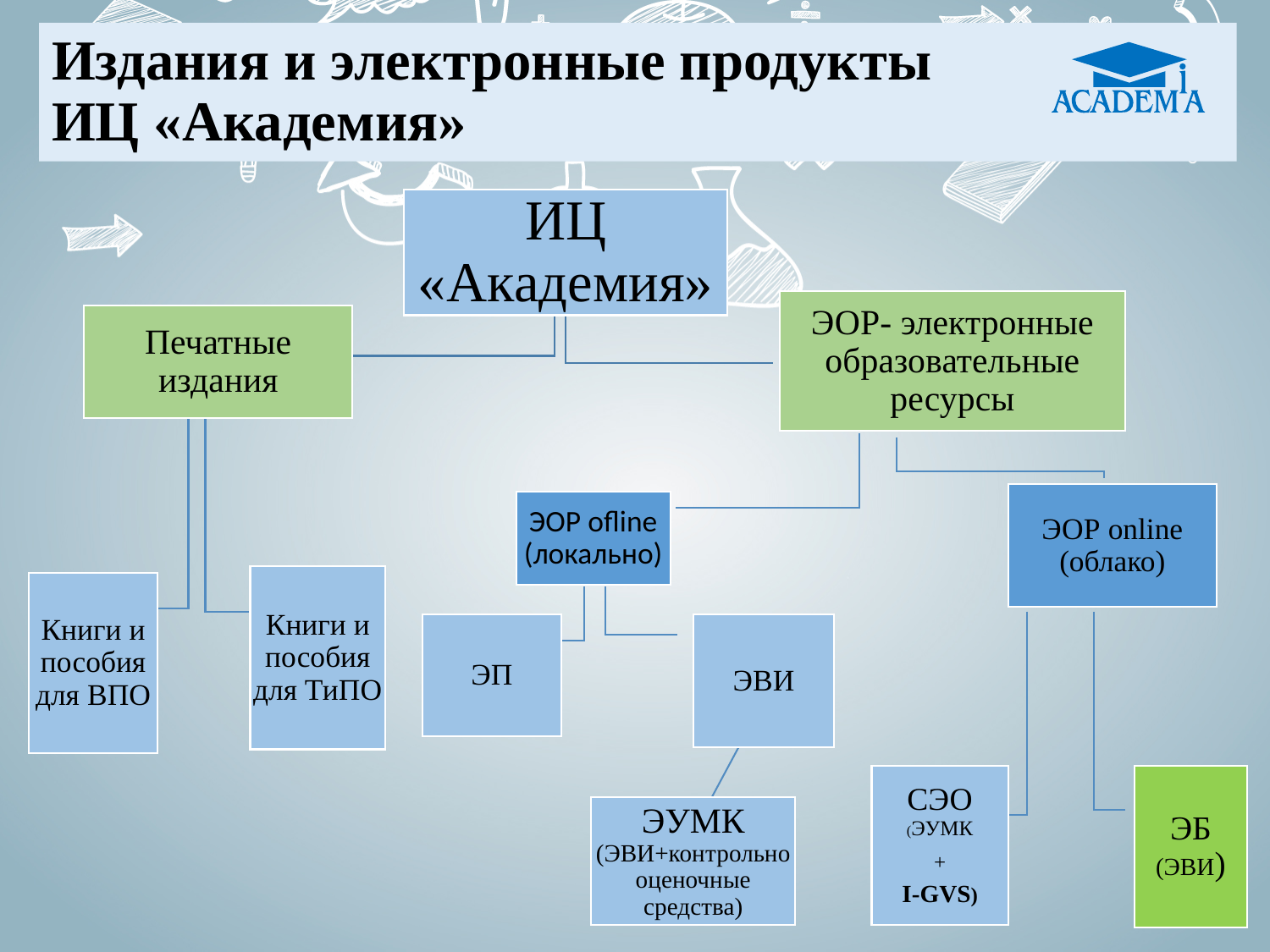

# Издания и электронные продукты ИЦ «Академия»

ИЦ «Академия»
ЭОР- электронные образовательные ресурсы
Печатные издания

ЭОР online (облако)
ЭОР ofline (локально)
Книги и пособия для ТиПО
Книги и пособия для ВПО

ЭП
ЭВИ

ЭБ (ЭВИ)
СЭО (ЭУМК
+
I-GVS)
ЭУМК (ЭВИ+контрольно оценочные средства)